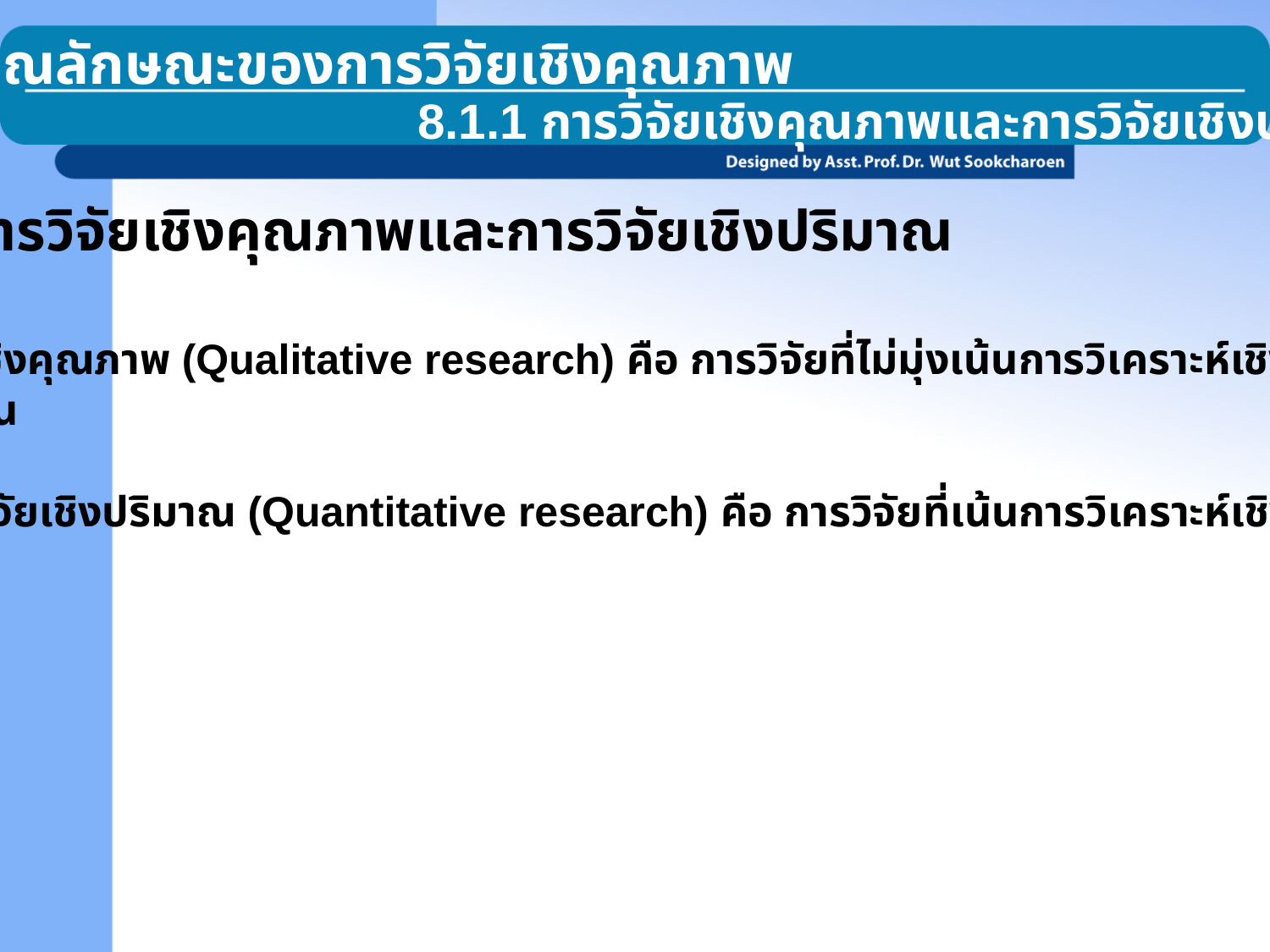

8.1 คุณลักษณะของการวิจัยเชิงคุณภาพ
8.1.1 การวิจัยเชิงคุณภาพและการวิจัยเชิงปริมาณ
การวิจัยเชิงคุณภาพและการวิจัยเชิงปริมาณ
การวิจัยเชิงคุณภาพ (Qualitative research) คือ การวิจัยที่ไม่มุ่งเน้นการวิเคราะห์เชิงปริมาณ
หรือจำนวน

ส่วนการวิจัยเชิงปริมาณ (Quantitative research) คือ การวิจัยที่เน้นการวิเคราะห์เชิงคณิตศาสตร์